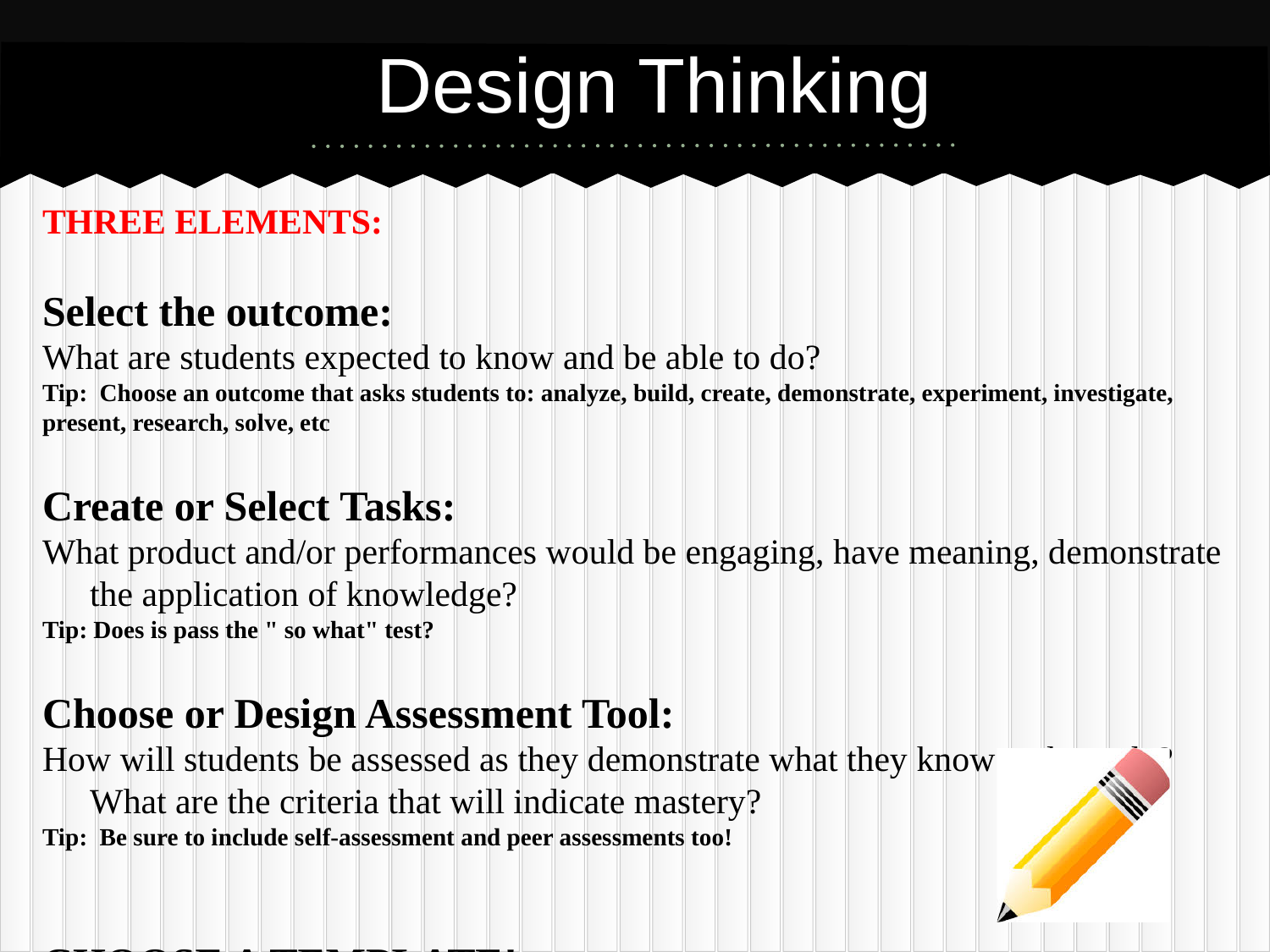

# Design Thinking
THREE ELEMENTS:

Select the outcome:
What are students expected to know and be able to do?
Tip:  Choose an outcome that asks students to: analyze, build, create, demonstrate, experiment, investigate, present, research, solve, etc

Create or Select Tasks:
What product and/or performances would be engaging, have meaning, demonstrate the application of knowledge?
Tip: Does is pass the " so what" test?

Choose or Design Assessment Tool:
How will students be assessed as they demonstrate what they know and can do?  What are the criteria that will indicate mastery?
Tip:  Be sure to include self-assessment and peer assessments too!

CHOOSE A TEMPLATE!